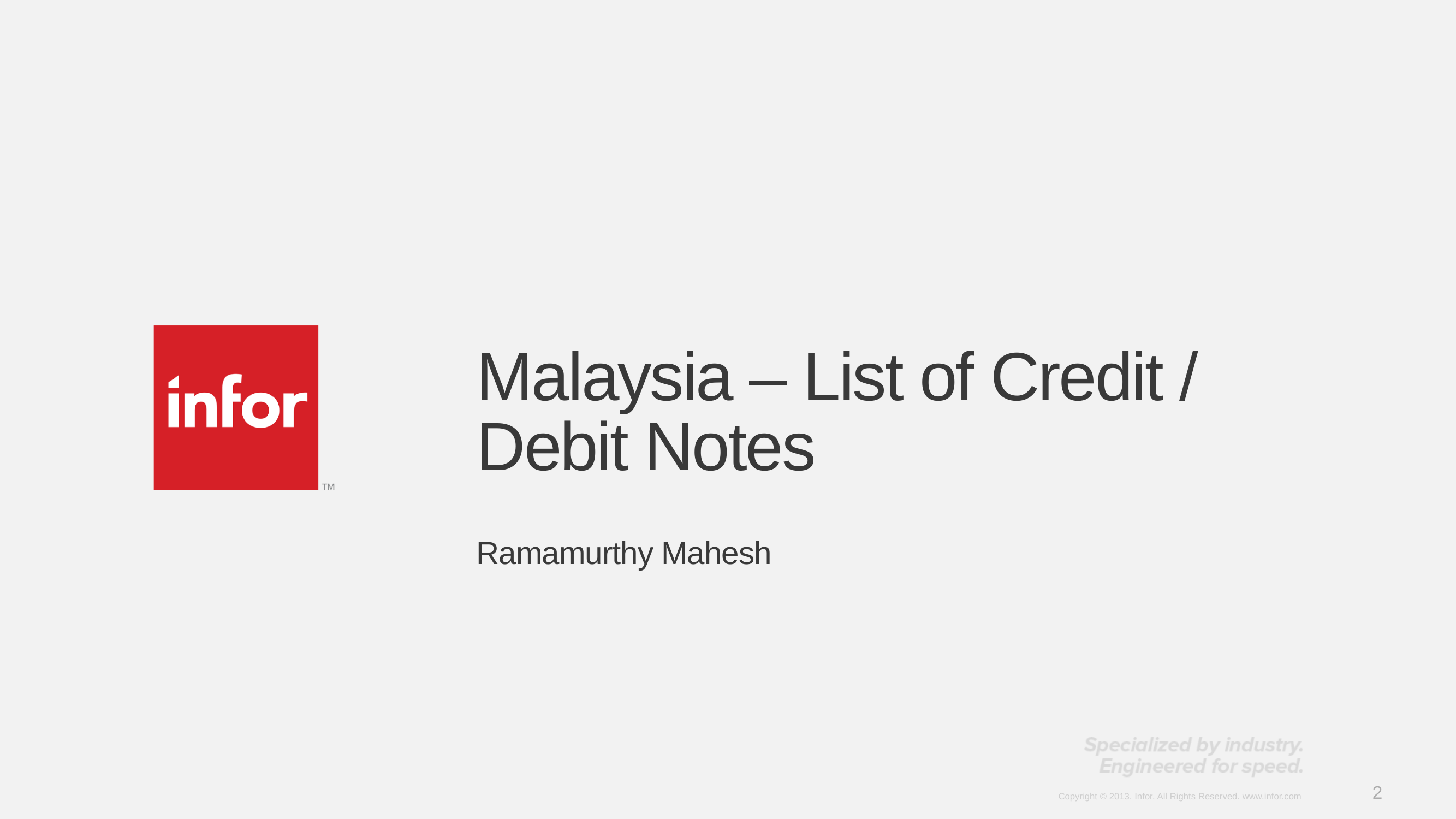

# Malaysia – List of Credit / Debit Notes
Ramamurthy Mahesh